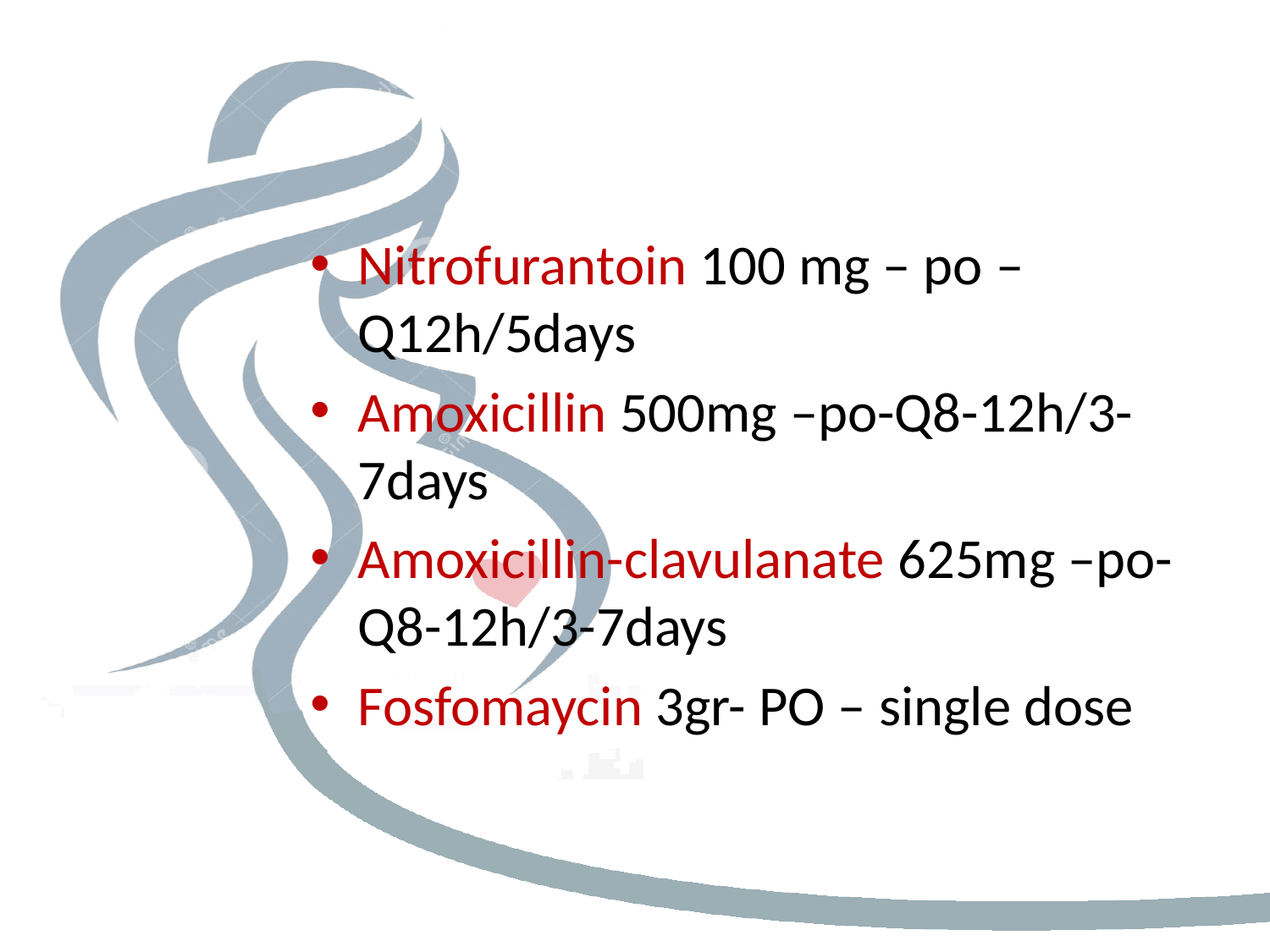

#
Nitrofurantoin 100 mg – po – Q12h/5days
Amoxicillin 500mg –po-Q8-12h/3-7days
Amoxicillin-clavulanate 625mg –po-Q8-12h/3-7days
Fosfomaycin 3gr- PO – single dose